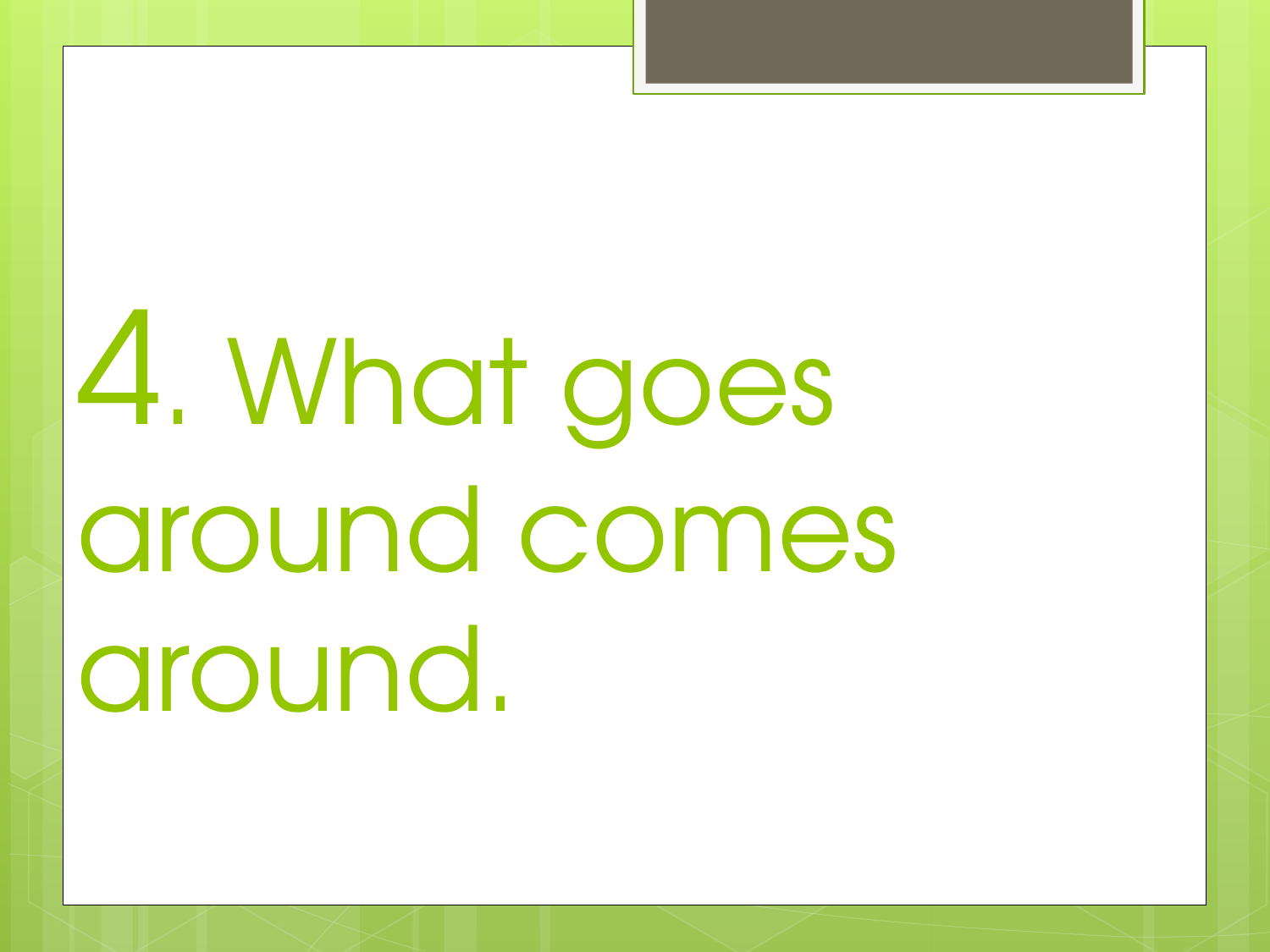

# 4. What goes around comes around.